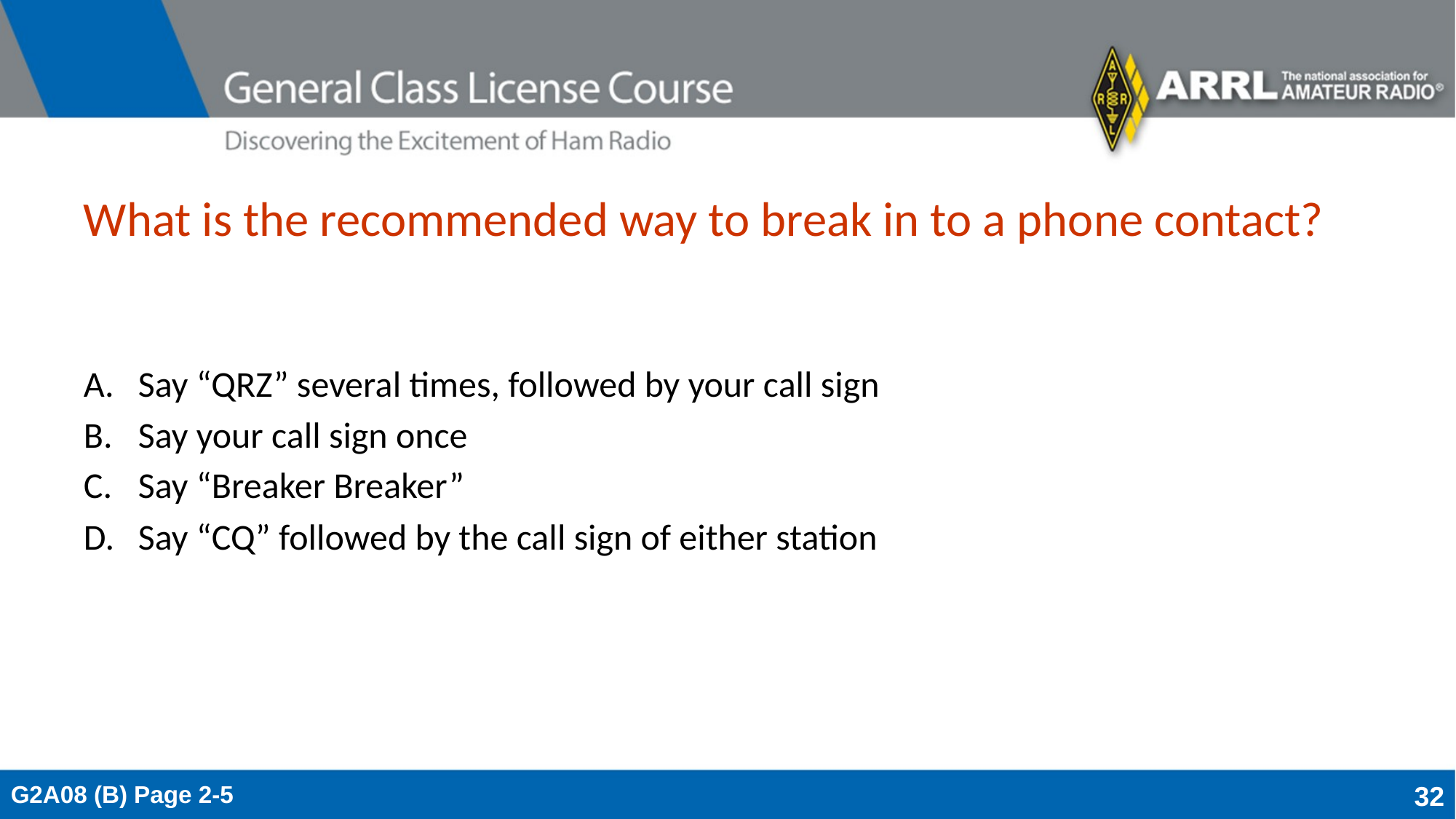

# What is the recommended way to break in to a phone contact?
Say “QRZ” several times, followed by your call sign
Say your call sign once
Say “Breaker Breaker”
Say “CQ” followed by the call sign of either station
G2A08 (B) Page 2-5
32